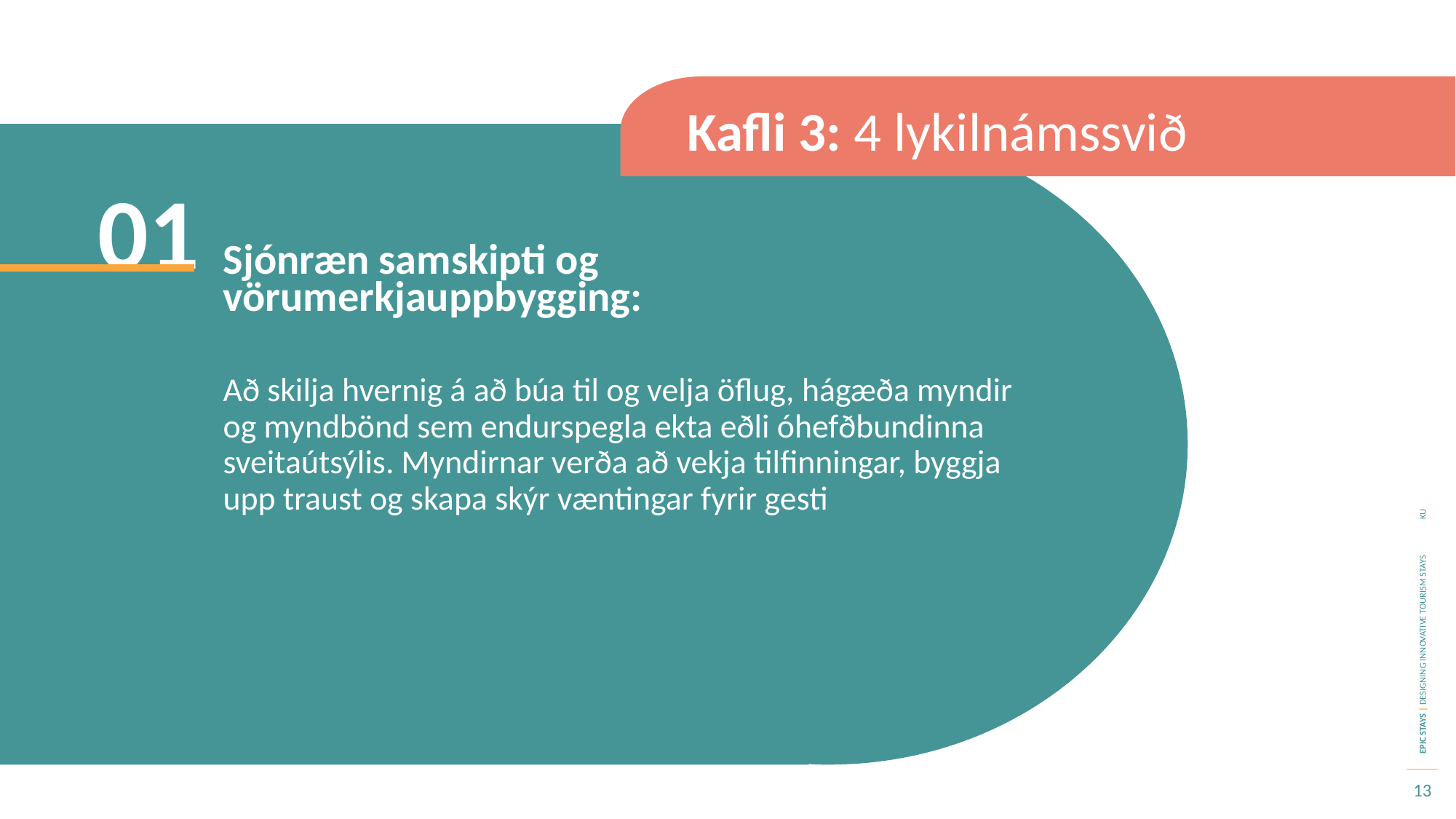

Kafli 3: 4 lykilnámssvið
01
Sjónræn samskipti og vörumerkjauppbygging:

Að skilja hvernig á að búa til og velja öflug, hágæða myndir og myndbönd sem endurspegla ekta eðli óhefðbundinna sveitaútsýlis. Myndirnar verða að vekja tilfinningar, byggja upp traust og skapa skýr væntingar fyrir gesti

13